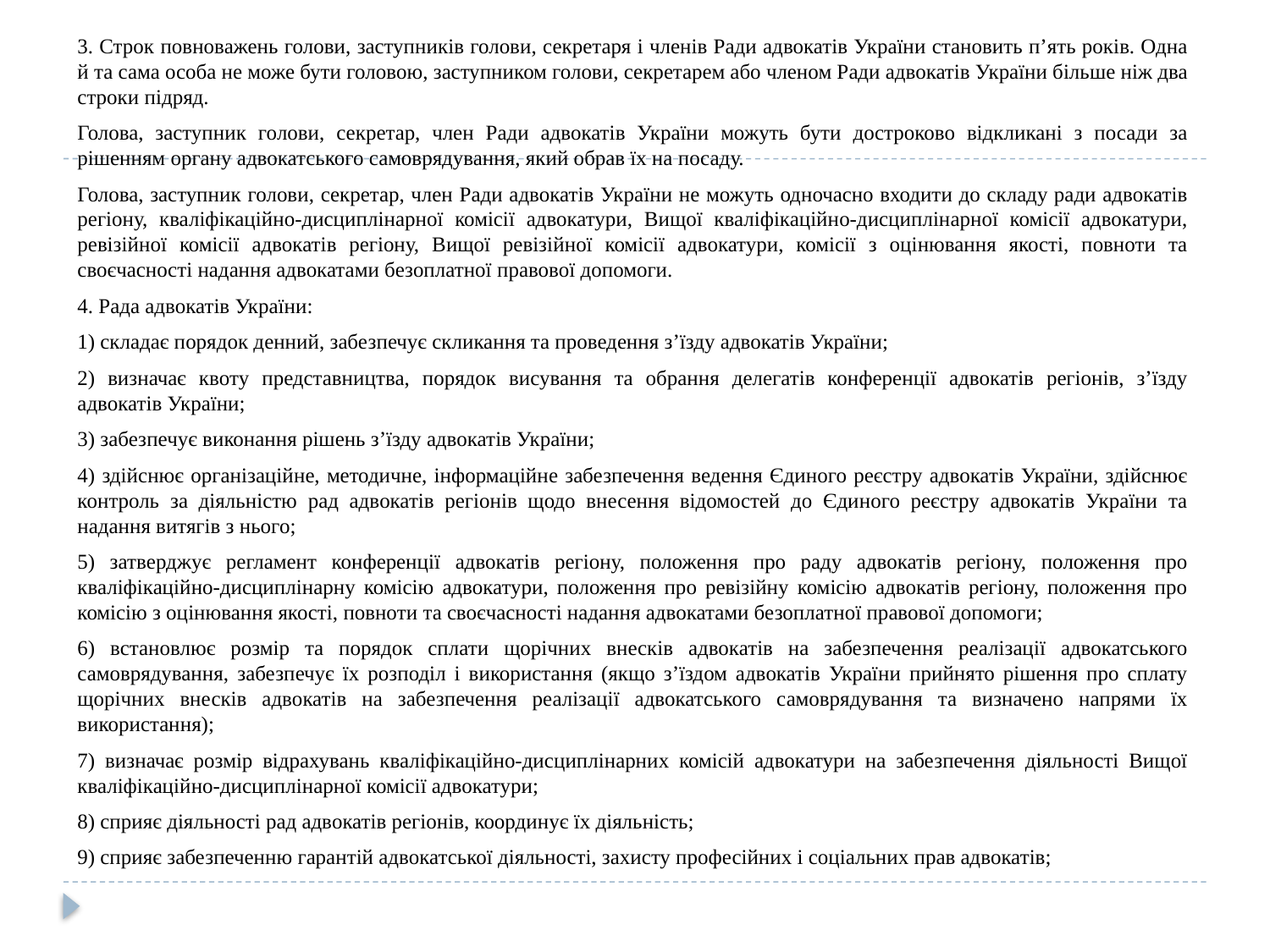

3. Строк повноважень голови, заступників голови, секретаря і членів Ради адвокатів України становить п’ять років. Одна й та сама особа не може бути головою, заступником голови, секретарем або членом Ради адвокатів України більше ніж два строки підряд.
Голова, заступник голови, секретар, член Ради адвокатів України можуть бути достроково відкликані з посади за рішенням органу адвокатського самоврядування, який обрав їх на посаду.
Голова, заступник голови, секретар, член Ради адвокатів України не можуть одночасно входити до складу ради адвокатів регіону, кваліфікаційно-дисциплінарної комісії адвокатури, Вищої кваліфікаційно-дисциплінарної комісії адвокатури, ревізійної комісії адвокатів регіону, Вищої ревізійної комісії адвокатури, комісії з оцінювання якості, повноти та своєчасності надання адвокатами безоплатної правової допомоги.
4. Рада адвокатів України:
1) складає порядок денний, забезпечує скликання та проведення з’їзду адвокатів України;
2) визначає квоту представництва, порядок висування та обрання делегатів конференції адвокатів регіонів, з’їзду адвокатів України;
3) забезпечує виконання рішень з’їзду адвокатів України;
4) здійснює організаційне, методичне, інформаційне забезпечення ведення Єдиного реєстру адвокатів України, здійснює контроль за діяльністю рад адвокатів регіонів щодо внесення відомостей до Єдиного реєстру адвокатів України та надання витягів з нього;
5) затверджує регламент конференції адвокатів регіону, положення про раду адвокатів регіону, положення про кваліфікаційно-дисциплінарну комісію адвокатури, положення про ревізійну комісію адвокатів регіону, положення про комісію з оцінювання якості, повноти та своєчасності надання адвокатами безоплатної правової допомоги;
6) встановлює розмір та порядок сплати щорічних внесків адвокатів на забезпечення реалізації адвокатського самоврядування, забезпечує їх розподіл і використання (якщо з’їздом адвокатів України прийнято рішення про сплату щорічних внесків адвокатів на забезпечення реалізації адвокатського самоврядування та визначено напрями їх використання);
7) визначає розмір відрахувань кваліфікаційно-дисциплінарних комісій адвокатури на забезпечення діяльності Вищої кваліфікаційно-дисциплінарної комісії адвокатури;
8) сприяє діяльності рад адвокатів регіонів, координує їх діяльність;
9) сприяє забезпеченню гарантій адвокатської діяльності, захисту професійних і соціальних прав адвокатів;